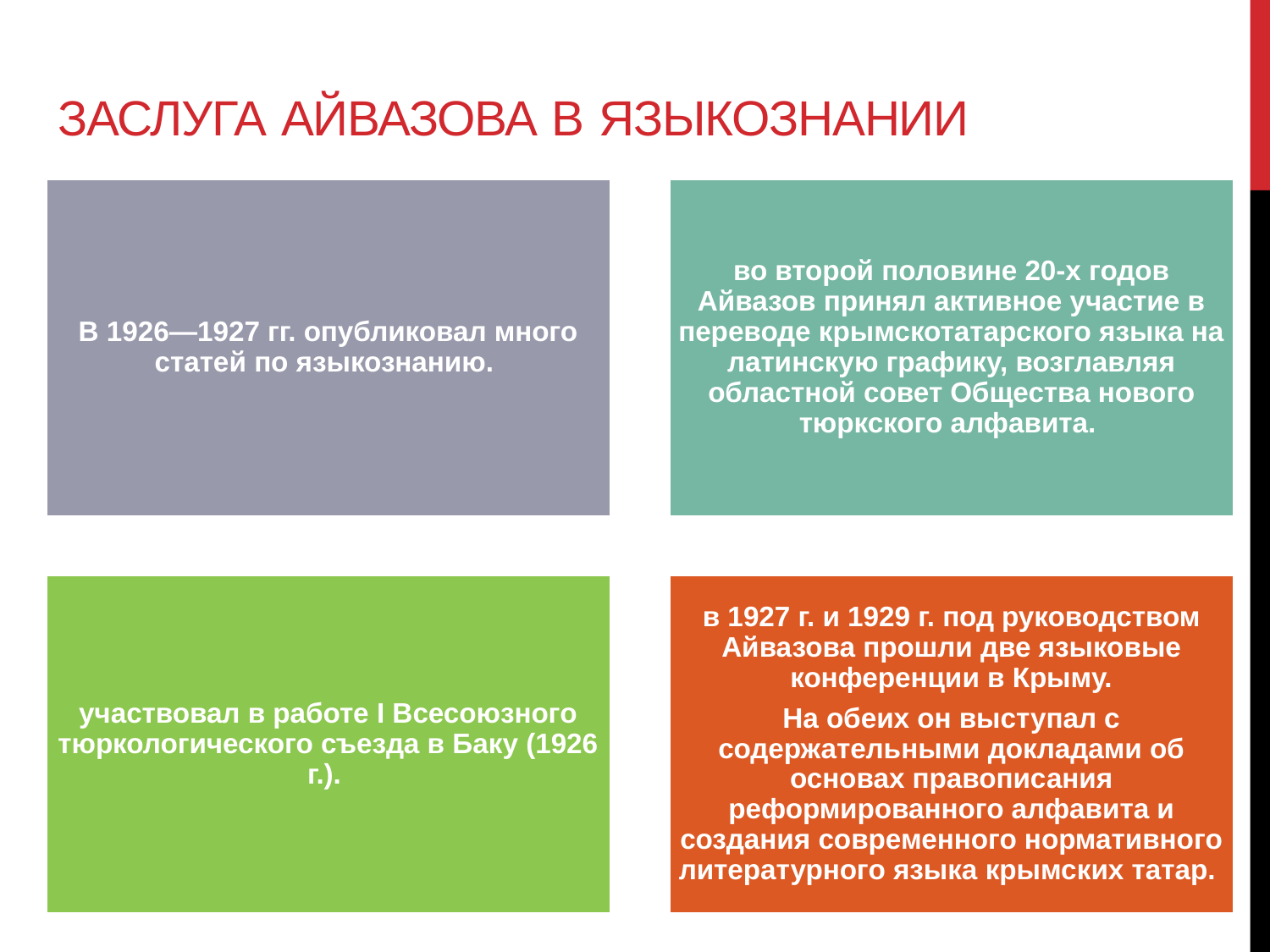

# ЗАСЛУГА АЙВАЗОВА В ЯЗЫКОЗНАНИИ
В 1926—1927 гг. опубликовал много статей по языкознанию.
во второй половине 20-х годов Айвазов принял активное участие в переводе крымскотатарского языка на латинскую графику, возглавляя областной совет Общества нового тюркского алфавита.
участвовал в работе I Всесоюзного тюркологического съезда в Баку (1926 г.).
в 1927 г. и 1929 г. под руководством Айвазова прошли две языковые конференции в Крыму.
На обеих он выступал с содержательными докладами об основах правописания реформированного алфавита и создания современного нормативного литературного языка крымских татар.